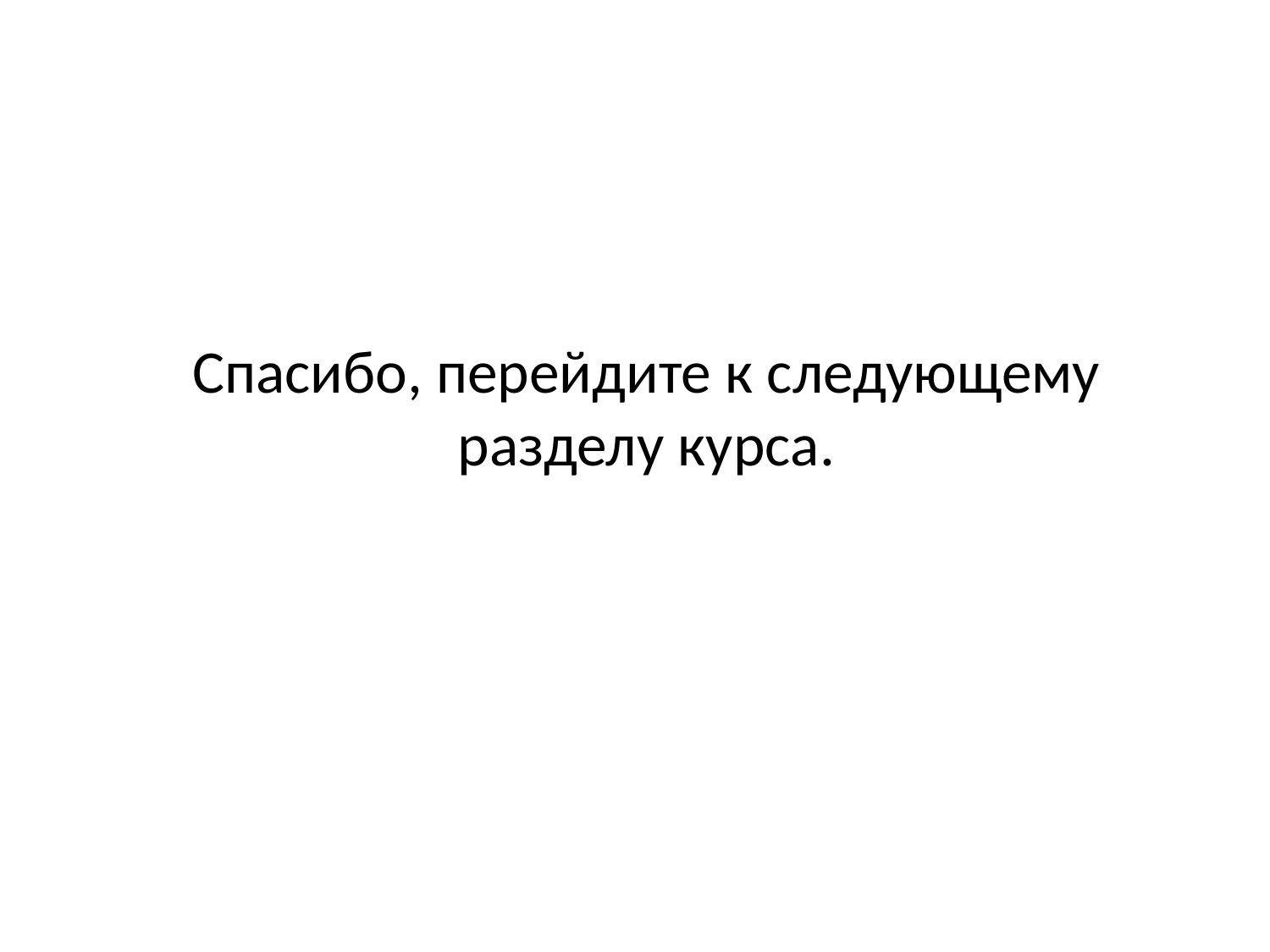

# Спасибо, перейдите к следующему разделу курса.